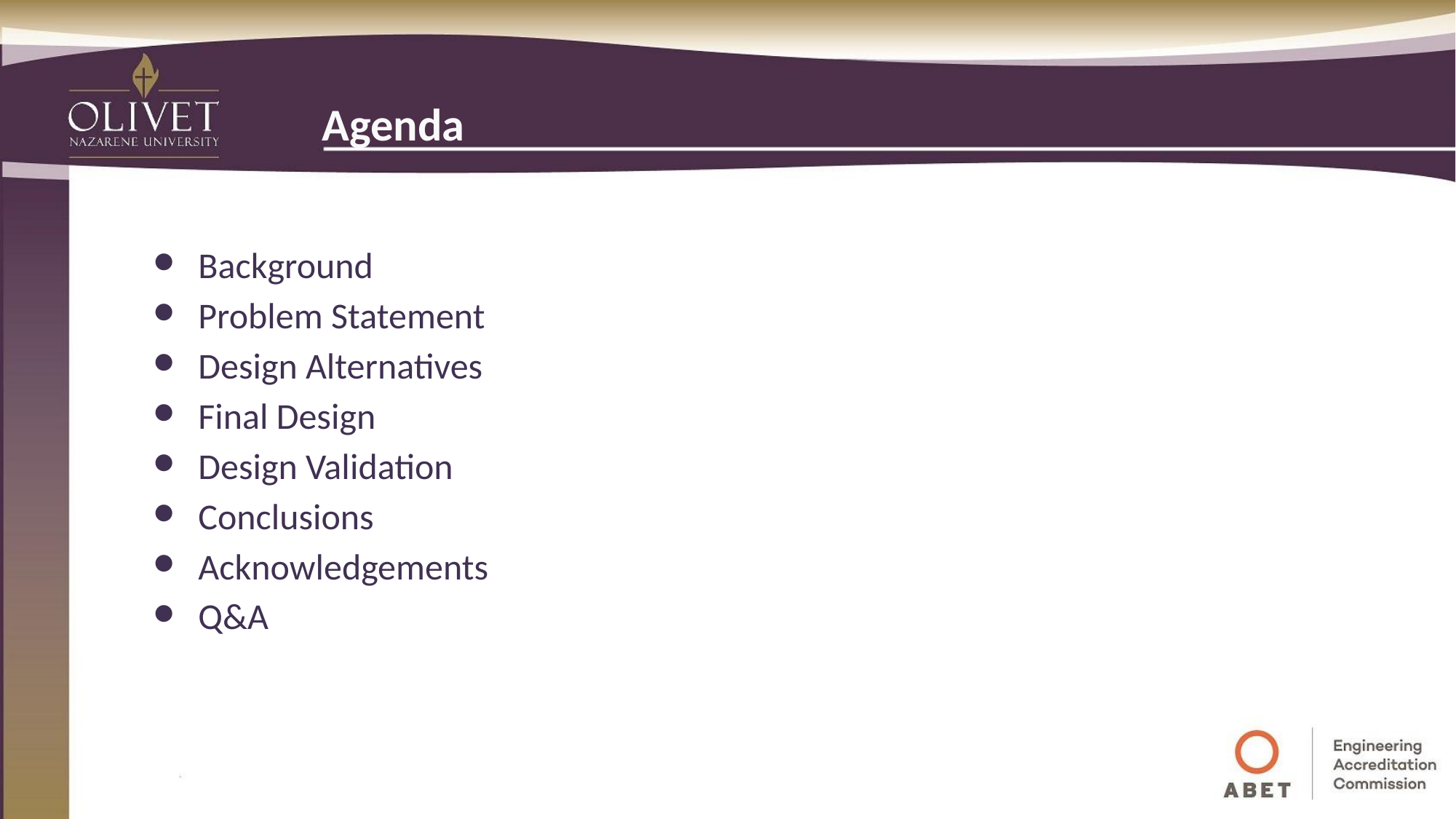

# Agenda

Background
Problem Statement
Design Alternatives
Final Design
Design Validation
Conclusions
Acknowledgements
Q&A